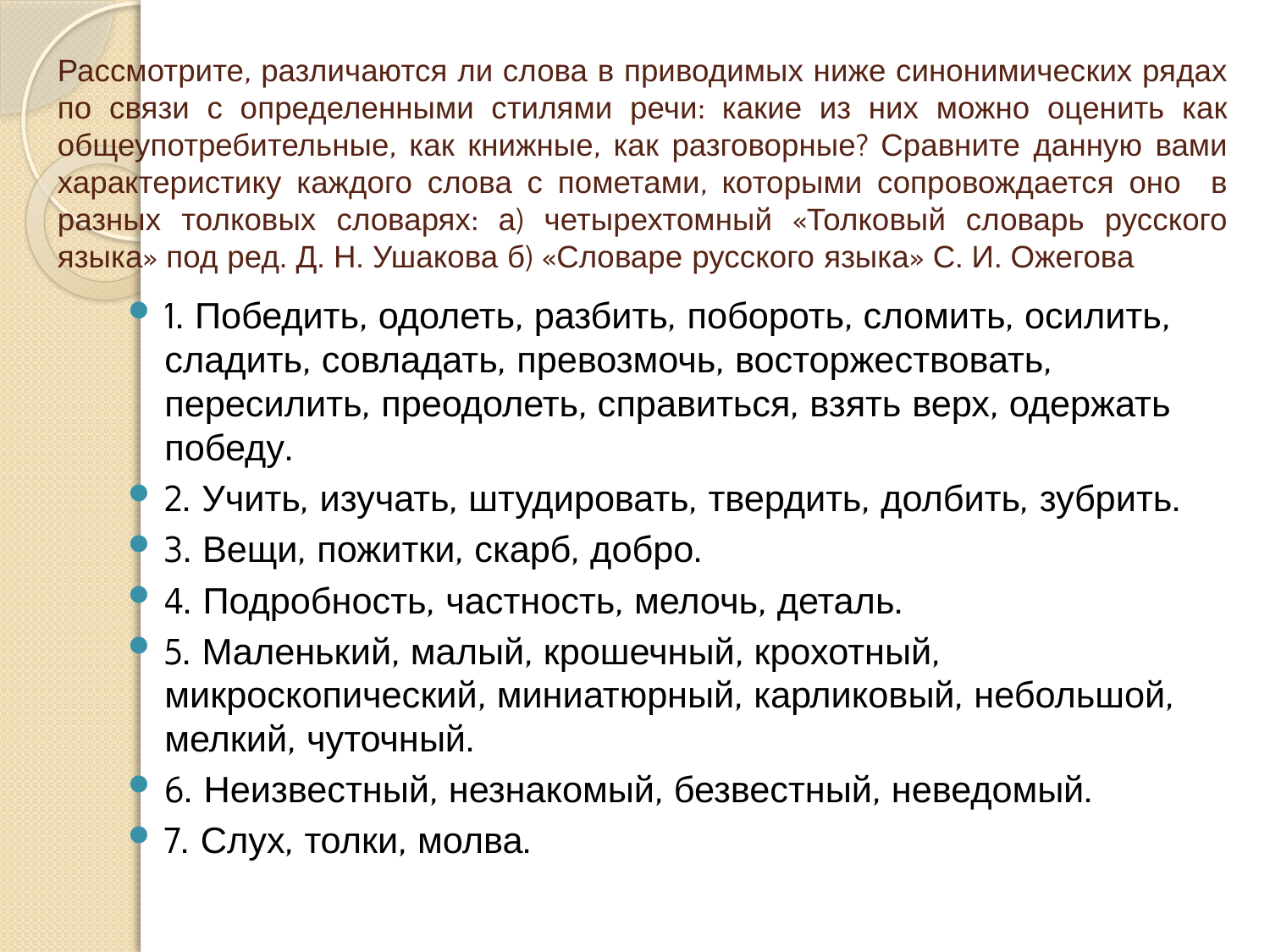

# Рассмотрите, различаются ли слова в приводимых ниже синонимических рядах по связи с определенными стилями речи: какие из них можно оценить как общеупотребительные, как книжные, как разговорные? Сравните данную вами характеристику каждого слова с пометами, которыми сопровождается оно  в разных толковых словарях: а) четырехтомный «Толковый словарь русского языка» под ред. Д. Н. Ушакова б) «Словаре русского языка» С. И. Ожегова
1. Победить, одолеть, разбить, побороть, сломить, осилить, сладить, совладать, превозмочь, восторжествовать, пересилить, преодолеть, справиться, взять верх, одержать победу.
2. Учить, изучать, штудировать, твердить, долбить, зубрить.
3. Вещи, пожитки, скарб, добро.
4. Подробность, частность, мелочь, деталь.
5. Маленький, малый, крошечный, крохотный, микроскопический, миниатюрный, карликовый, небольшой, мелкий, чуточный.
6. Неизвестный, незнакомый, безвестный, неведомый.
7. Слух, толки, молва.